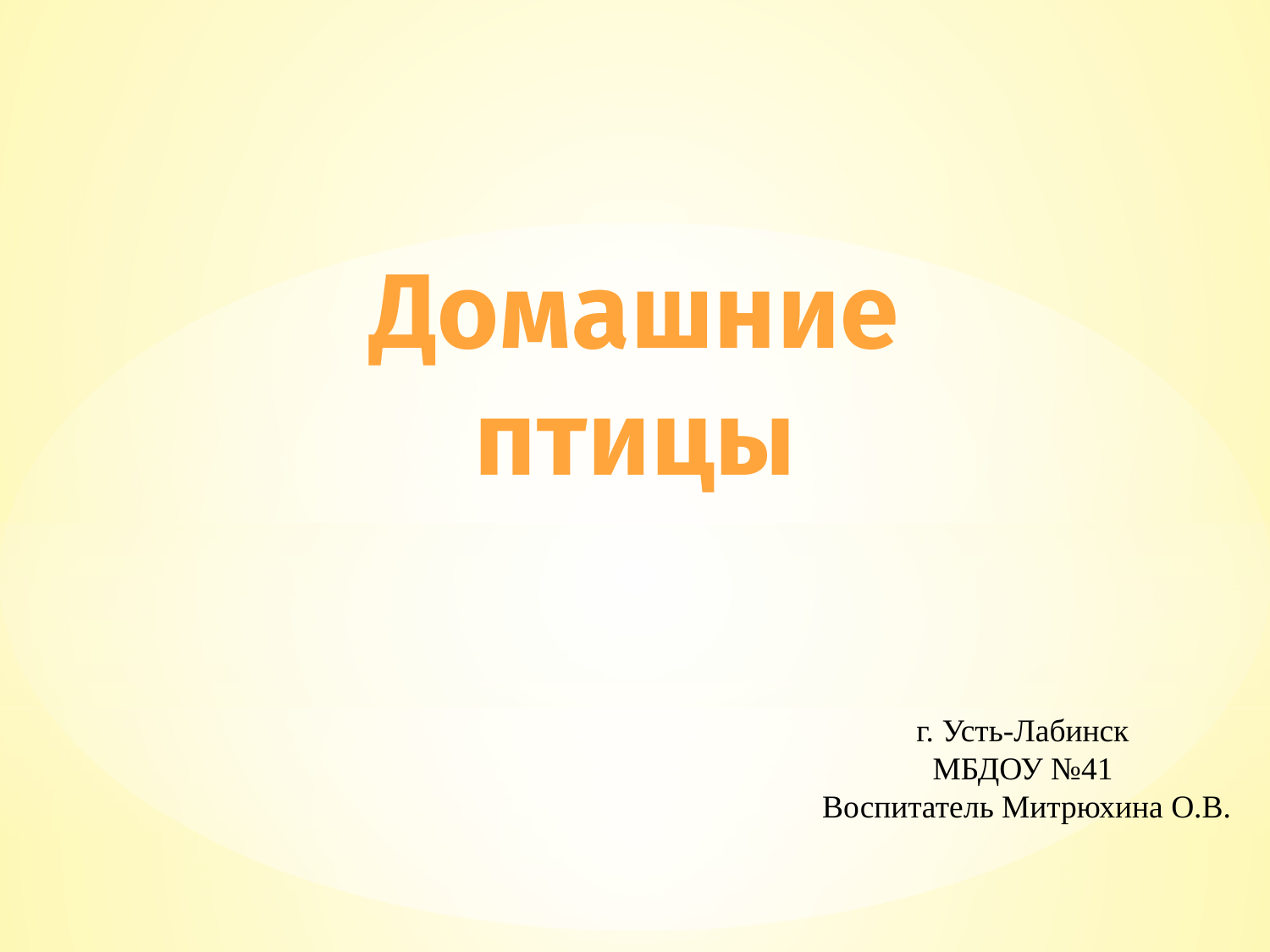

Домашние
птицы
г. Усть-Лабинск
МБДОУ №41
Воспитатель Митрюхина О.В.